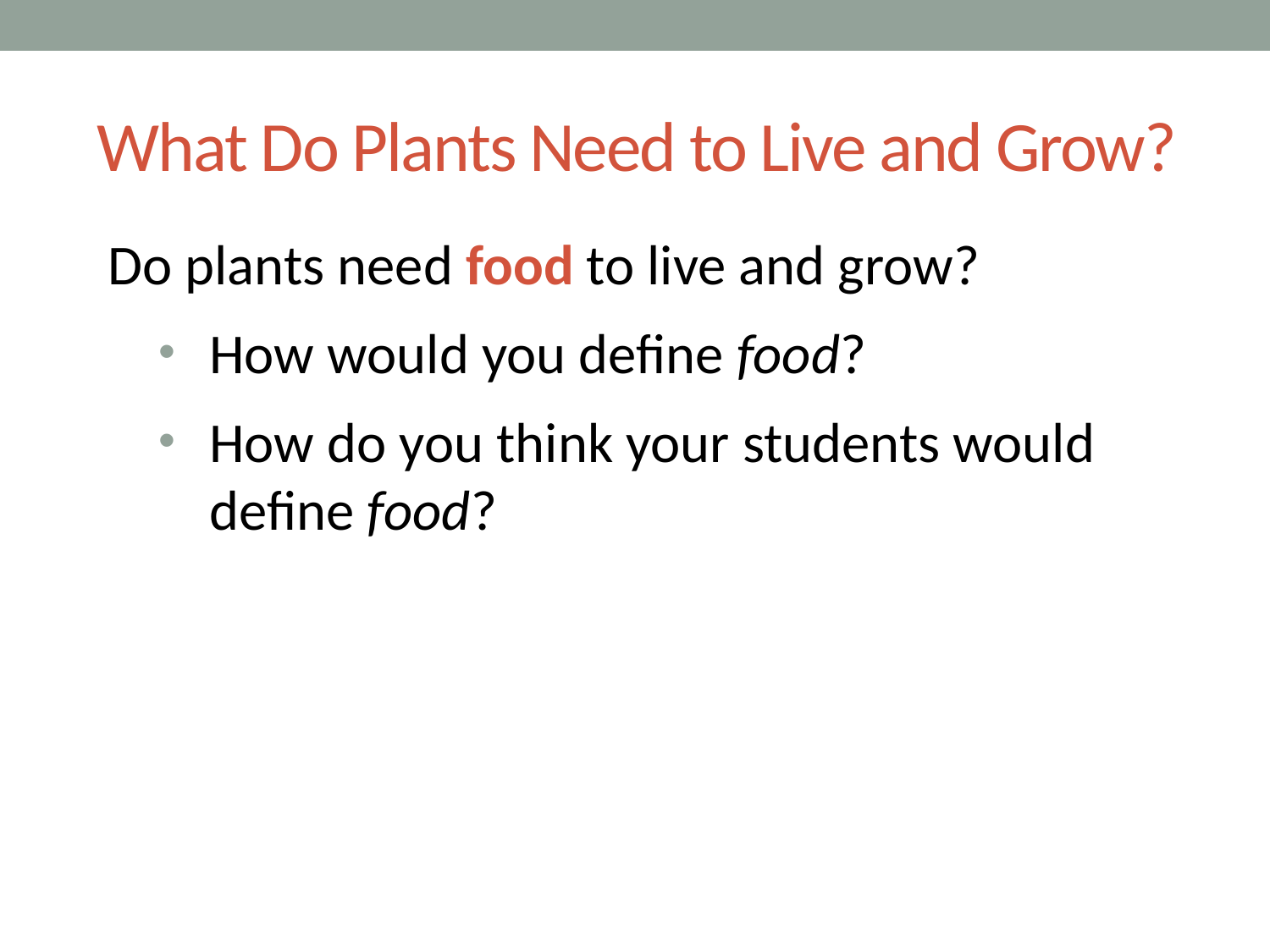

# What Do Plants Need to Live and Grow?
Do plants need food to live and grow?
How would you define food?
How do you think your students would define food?